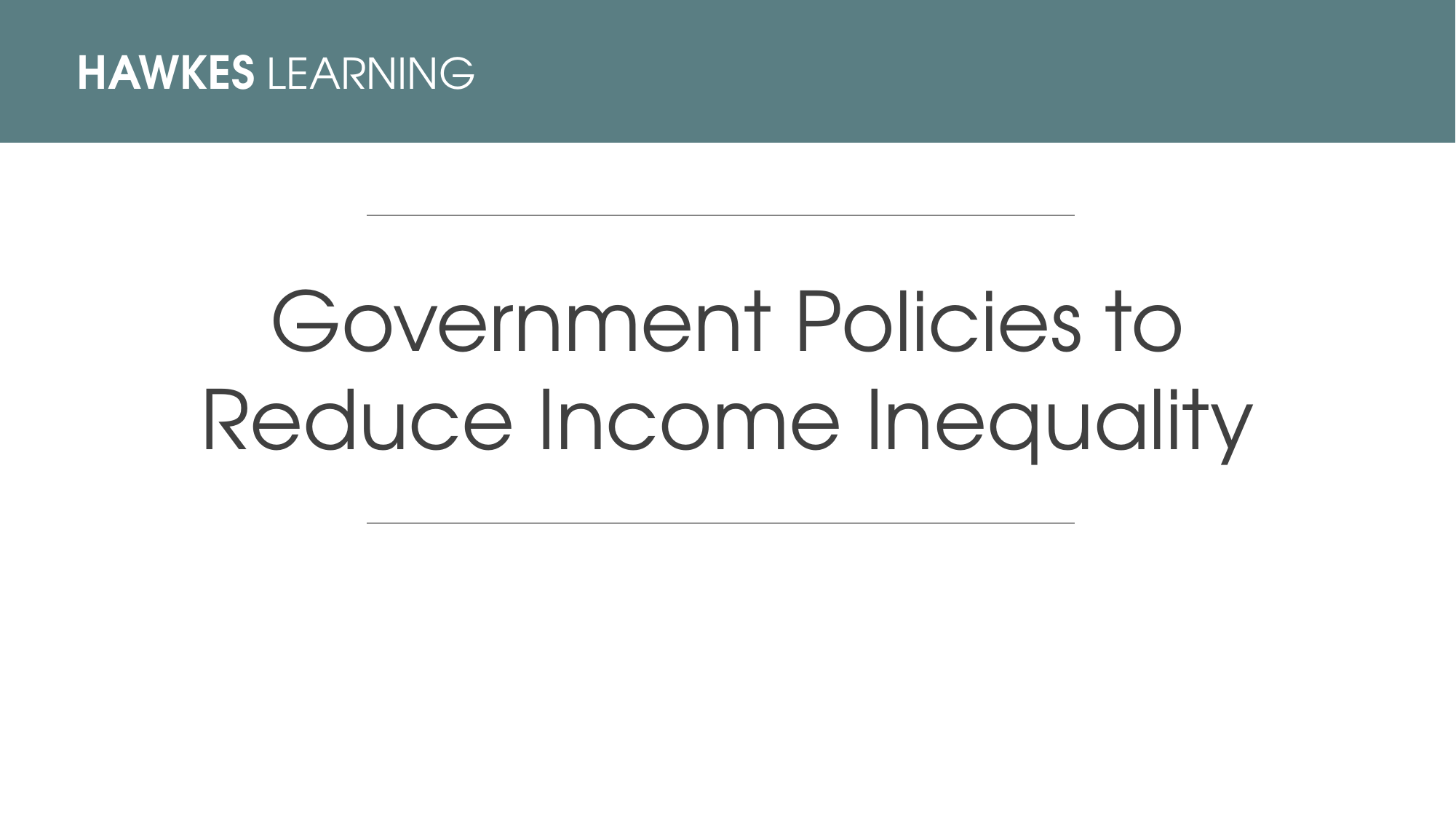

HAWKES LEARNING
Government Policies to Reduce Income Inequality